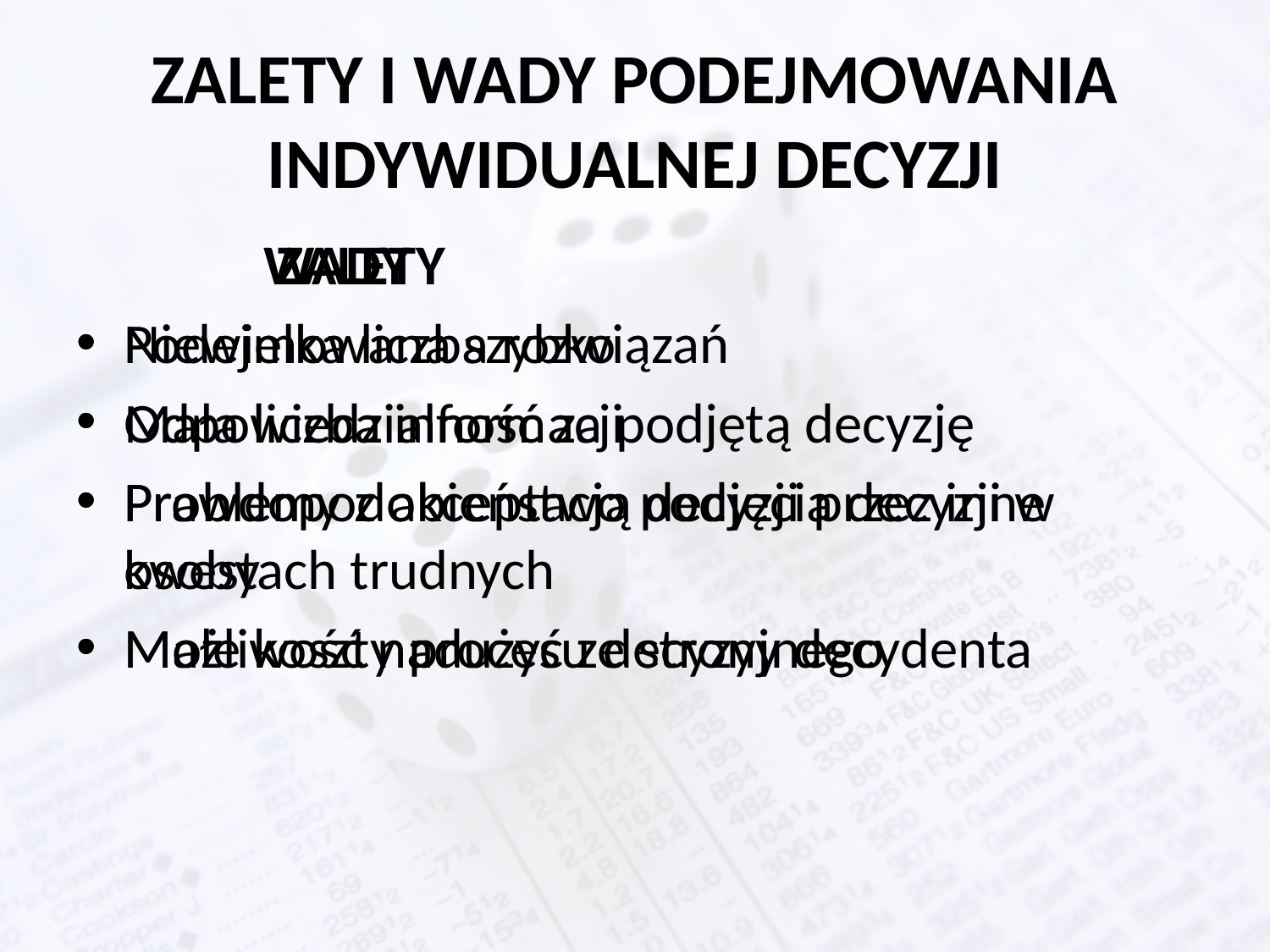

# ZALETY I WADY PODEJMOWANIA INDYWIDUALNEJ DECYZJI
		  ZALETY
Podejmowana szybko
Odpowiedzialność za podjętą decyzję
Prawdopodobieństwo podjęcia decyzji w kwestach trudnych
Małe koszty procesu decyzyjnego
		 WADY
Niewielka liczba rozwiązań
Mała liczba informacji
Problemy z akceptacją decyzji przez inne osoby
Możliwość nadużyć ze strony decydenta